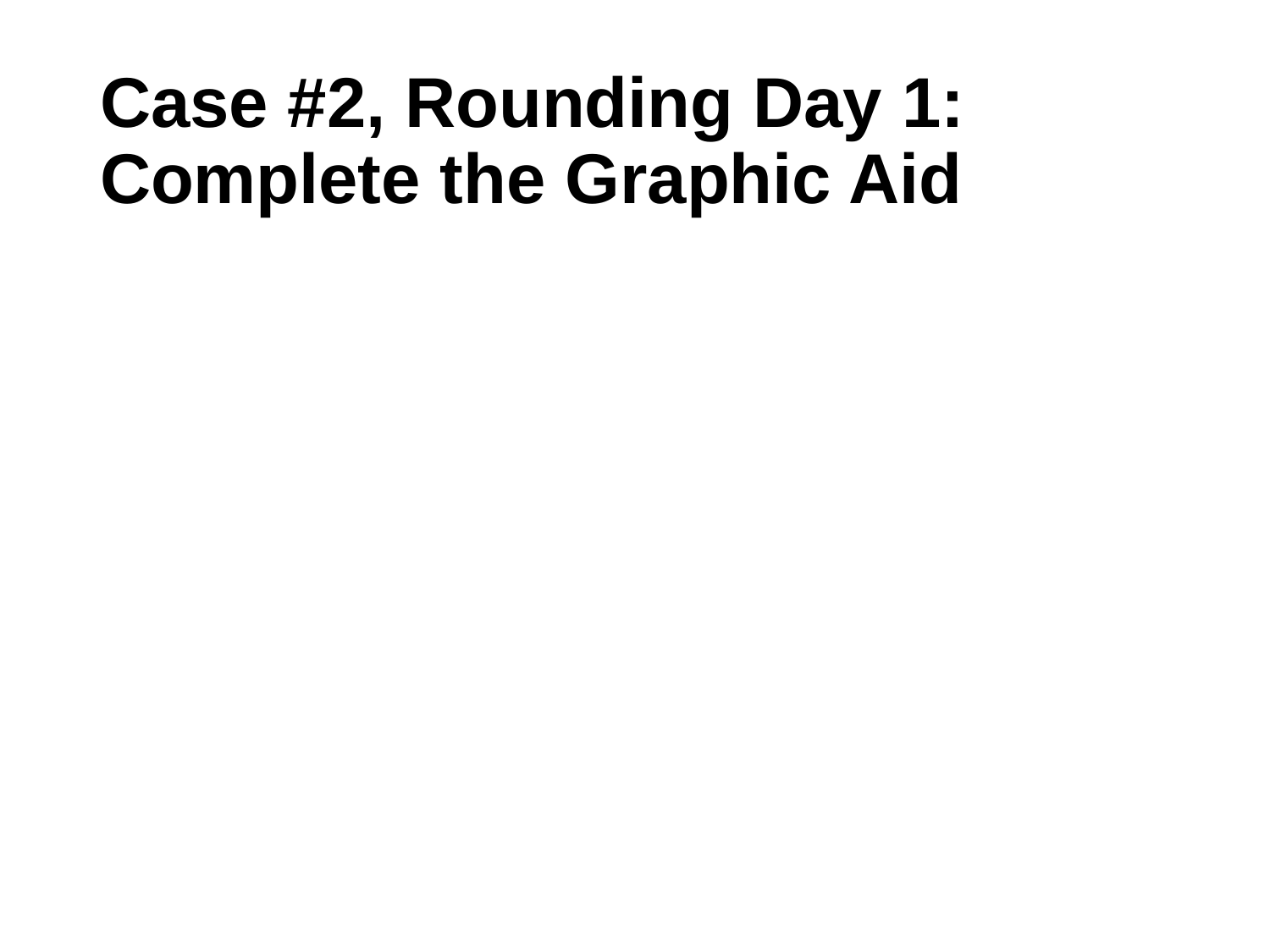

# Case #2, Rounding Day 1: Complete the Graphic Aid